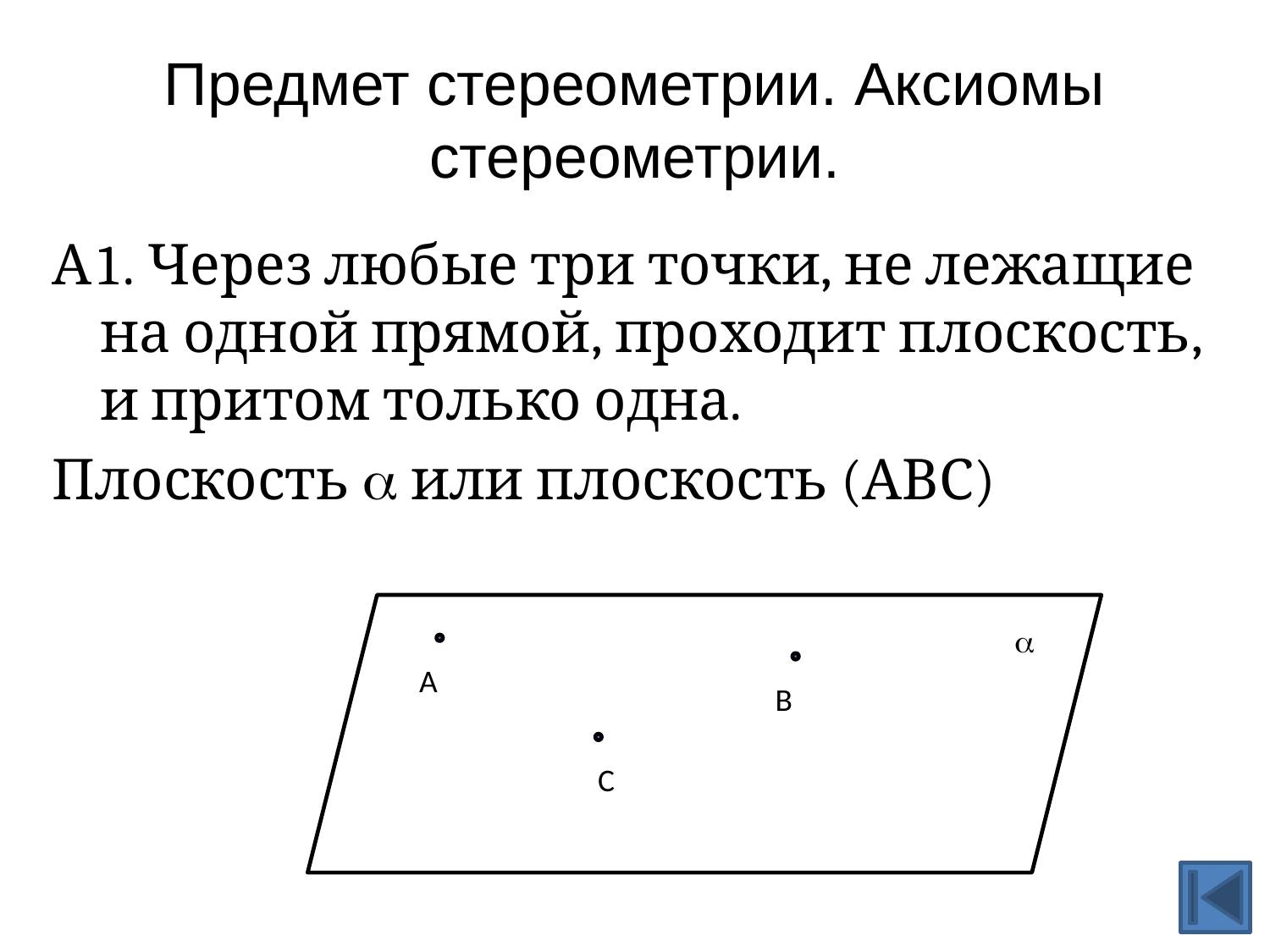

# Предмет стереометрии. Аксиомы стереометрии.
А1. Через любые три точки, не лежащие на одной прямой, проходит плоскость, и притом только одна.
Плоскость α или плоскость (АВС)

α

А
В

С